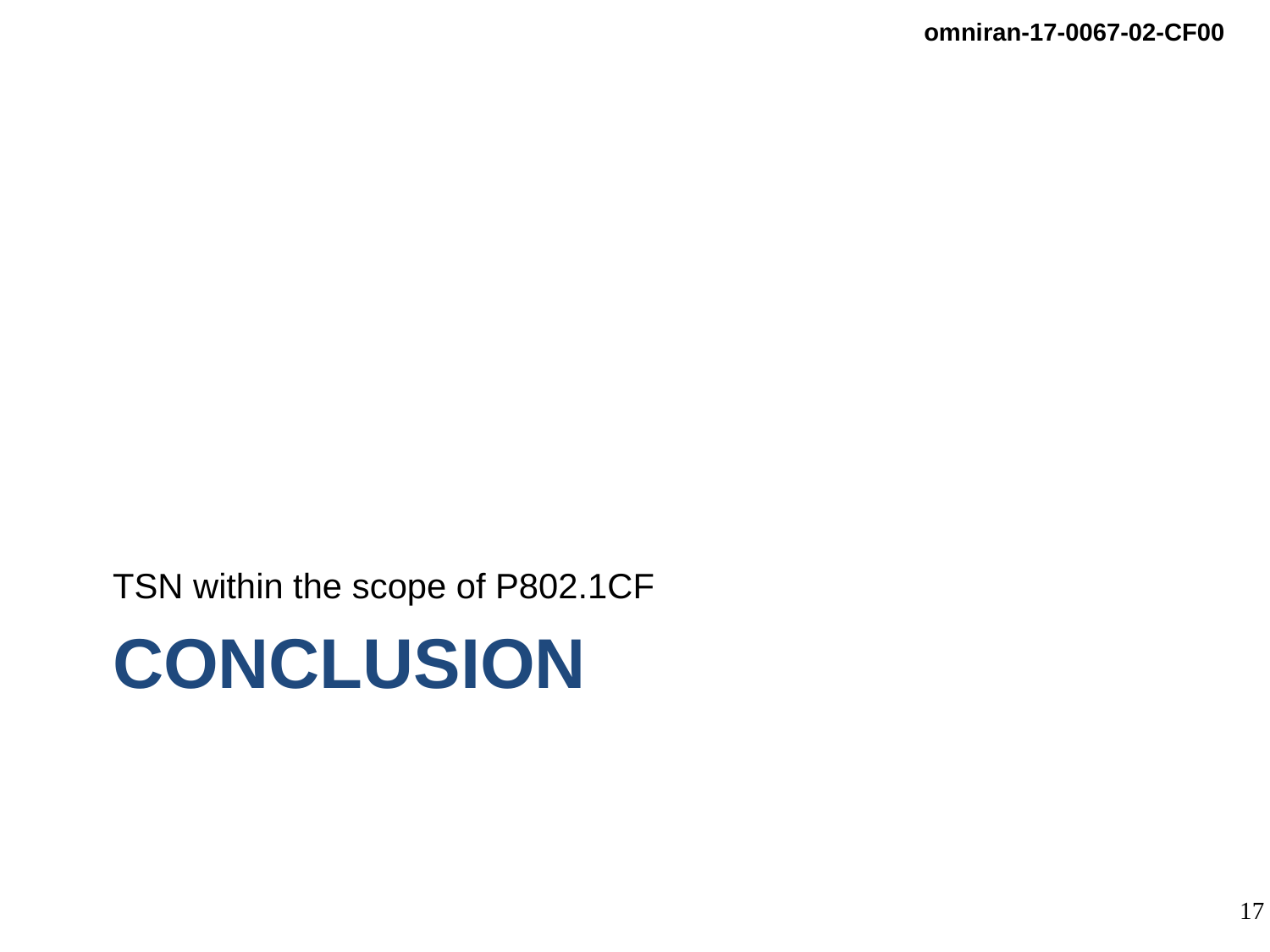

TSN within the scope of P802.1CF
# Conclusion